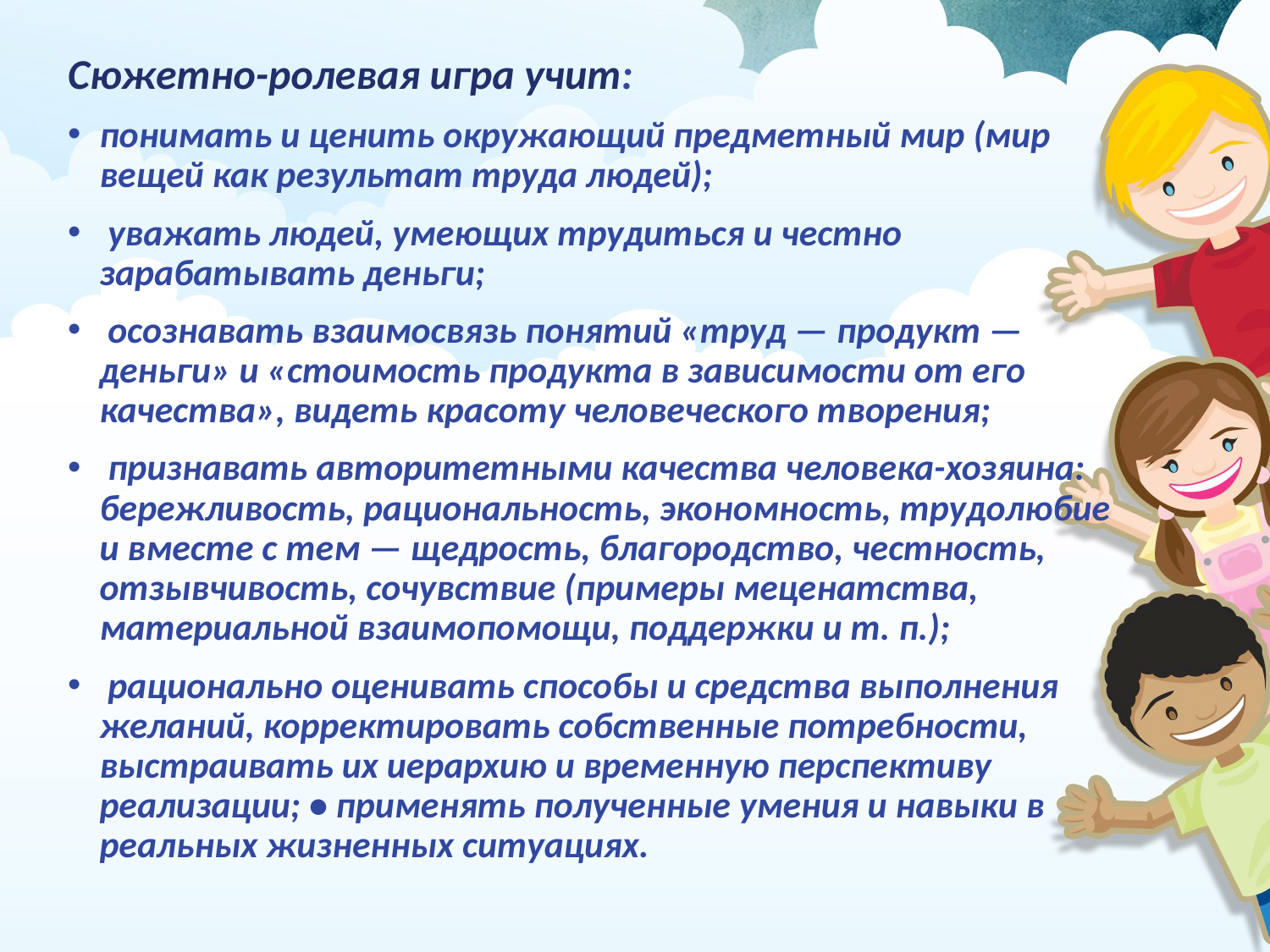

Сюжетно-ролевая игра учит:
понимать и ценить окружающий предметный мир (мир вещей как результат труда людей);
 уважать людей, умеющих трудиться и честно зарабатывать деньги;
 осознавать взаимосвязь понятий «труд — продукт — деньги» и «стоимость продукта в зависимости от его качества», видеть красоту человеческого творения;
 признавать авторитетными качества человека-хозяина: бережливость, рациональность, экономность, трудолюбие и вместе с тем — щедрость, благородство, честность, отзывчивость, сочувствие (примеры меценатства, материальной взаимопомощи, поддержки и т. п.);
 рационально оценивать способы и средства выполнения желаний, корректировать собственные потребности, выстраивать их иерархию и временную перспективу реализации; • применять полученные умения и навыки в реальных жизненных ситуациях.